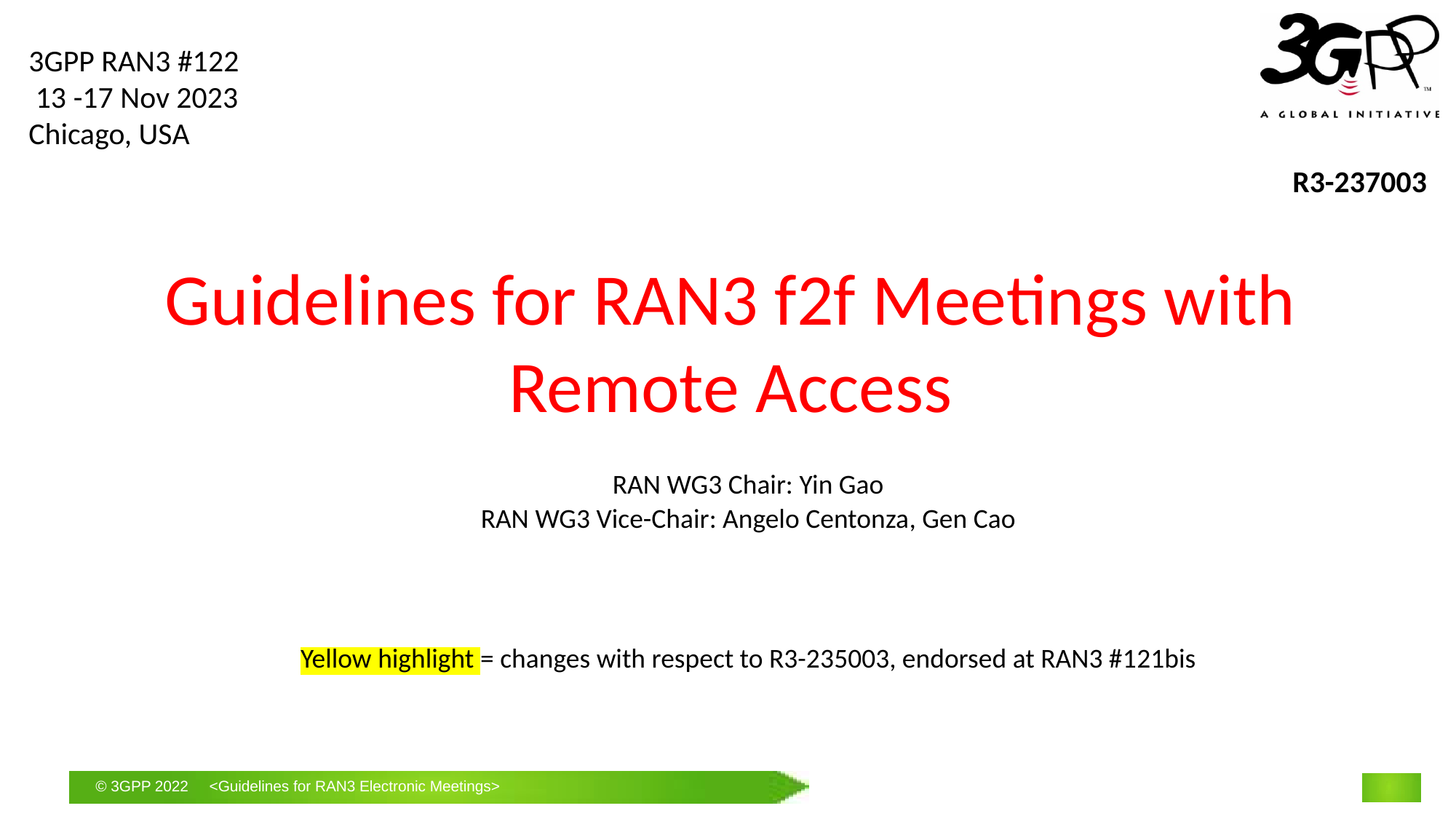

3GPP RAN3 #122
 13 -17 Nov 2023
Chicago, USA
R3-237003
# Guidelines for RAN3 f2f Meetings with Remote Access
RAN WG3 Chair: Yin Gao
RAN WG3 Vice-Chair: Angelo Centonza, Gen Cao

Yellow highlight = changes with respect to R3-235003, endorsed at RAN3 #121bis
1